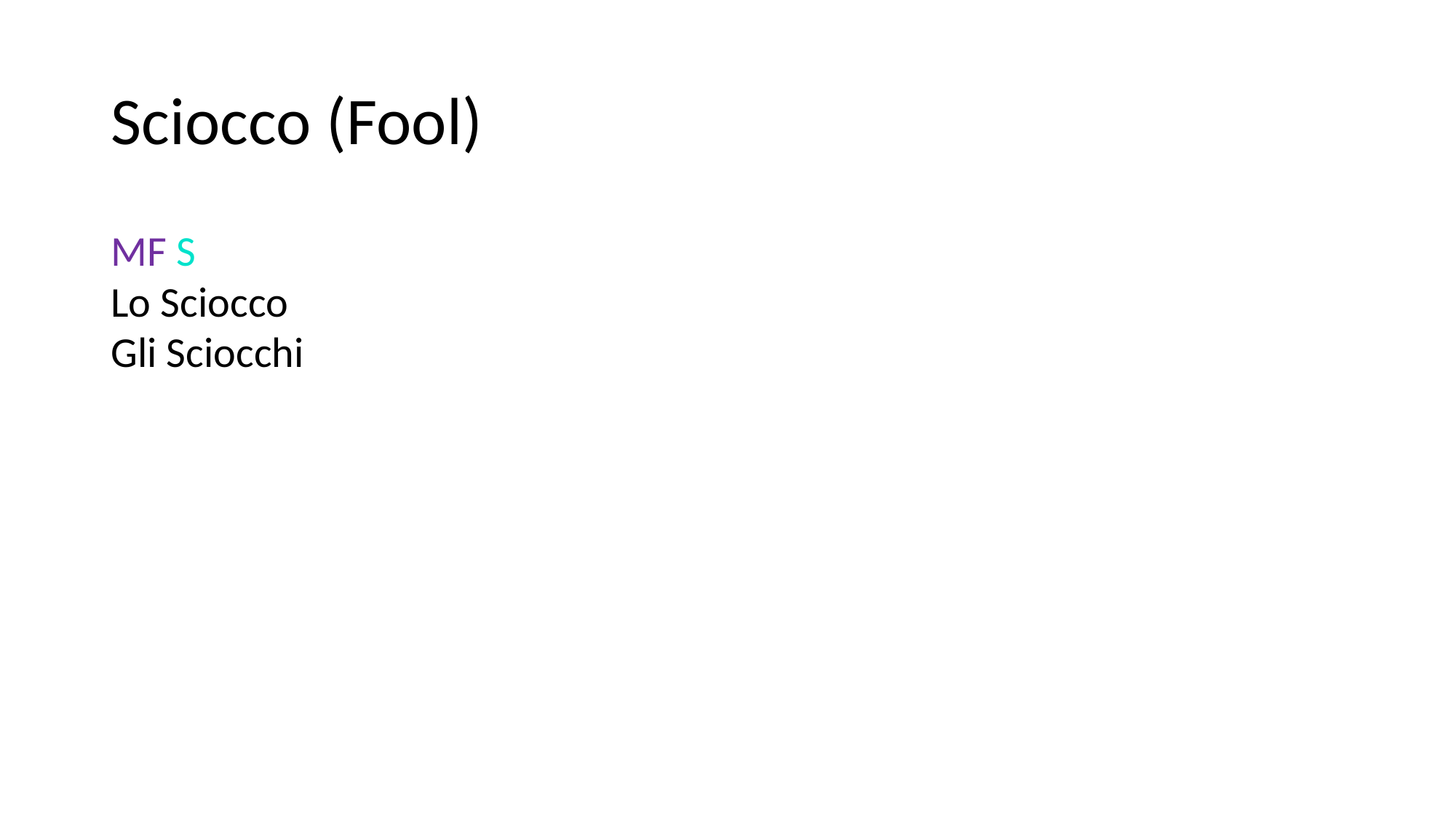

# Sciocco (Fool)
MF S
Lo Sciocco
Gli Sciocchi